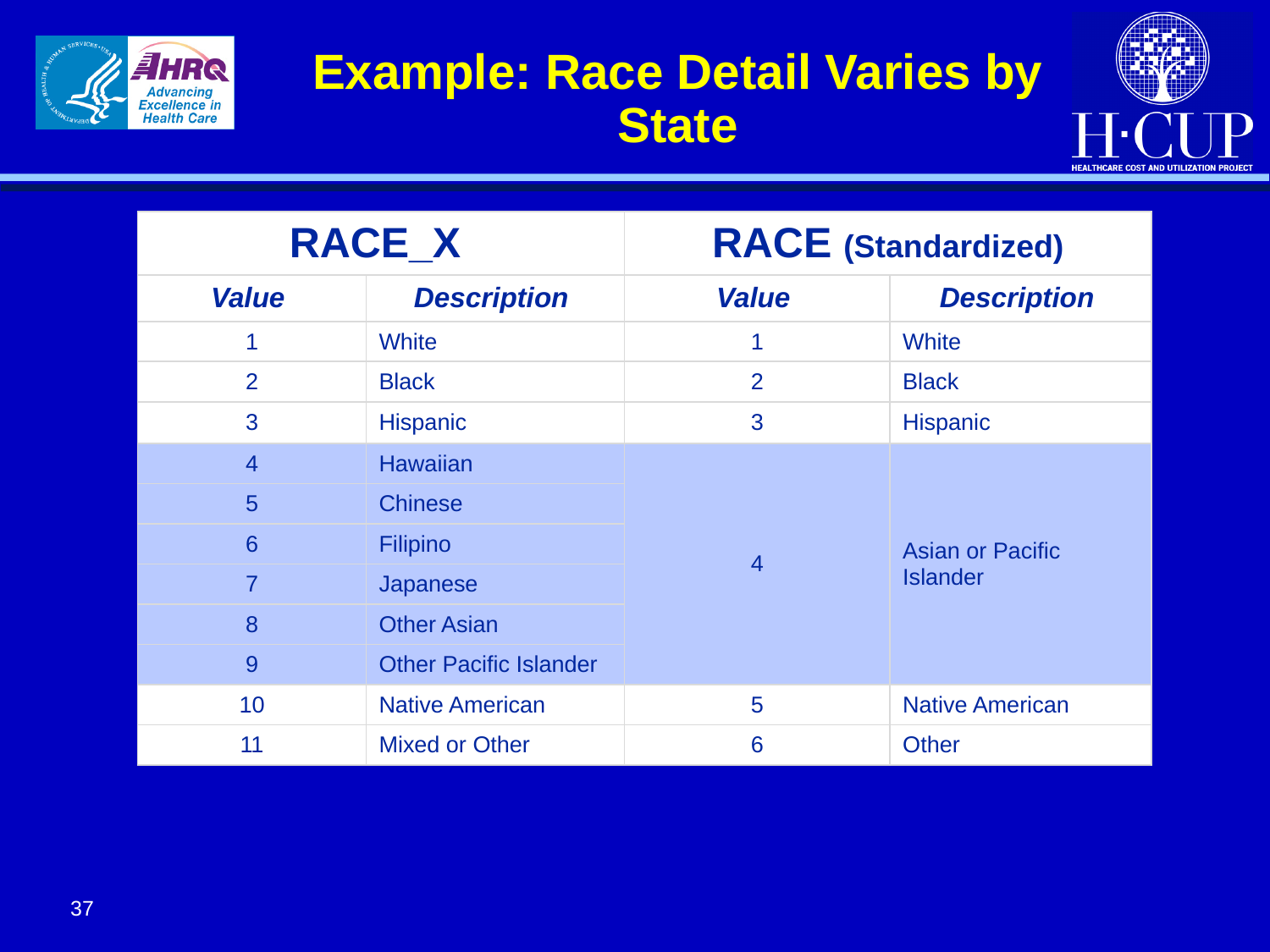

# Example: Race Detail Varies by State
| RACE\_X |  | RACE (Standardized) |  |
| --- | --- | --- | --- |
| Value | Description | Value | Description |
| 1 | White | 1 | White |
| 2 | Black | 2 | Black |
| 3 | Hispanic | 3 | Hispanic |
| 4 | Hawaiian | 4 | Asian or Pacific Islander |
| 5 | Chinese |  |  |
| 6 | Filipino |  |  |
| 7 | Japanese |  |  |
| 8 | Other Asian |  |  |
| 9 | Other Pacific Islander |  |  |
| 10 | Native American | 5 | Native American |
| 11 | Mixed or Other | 6 | Other |
37